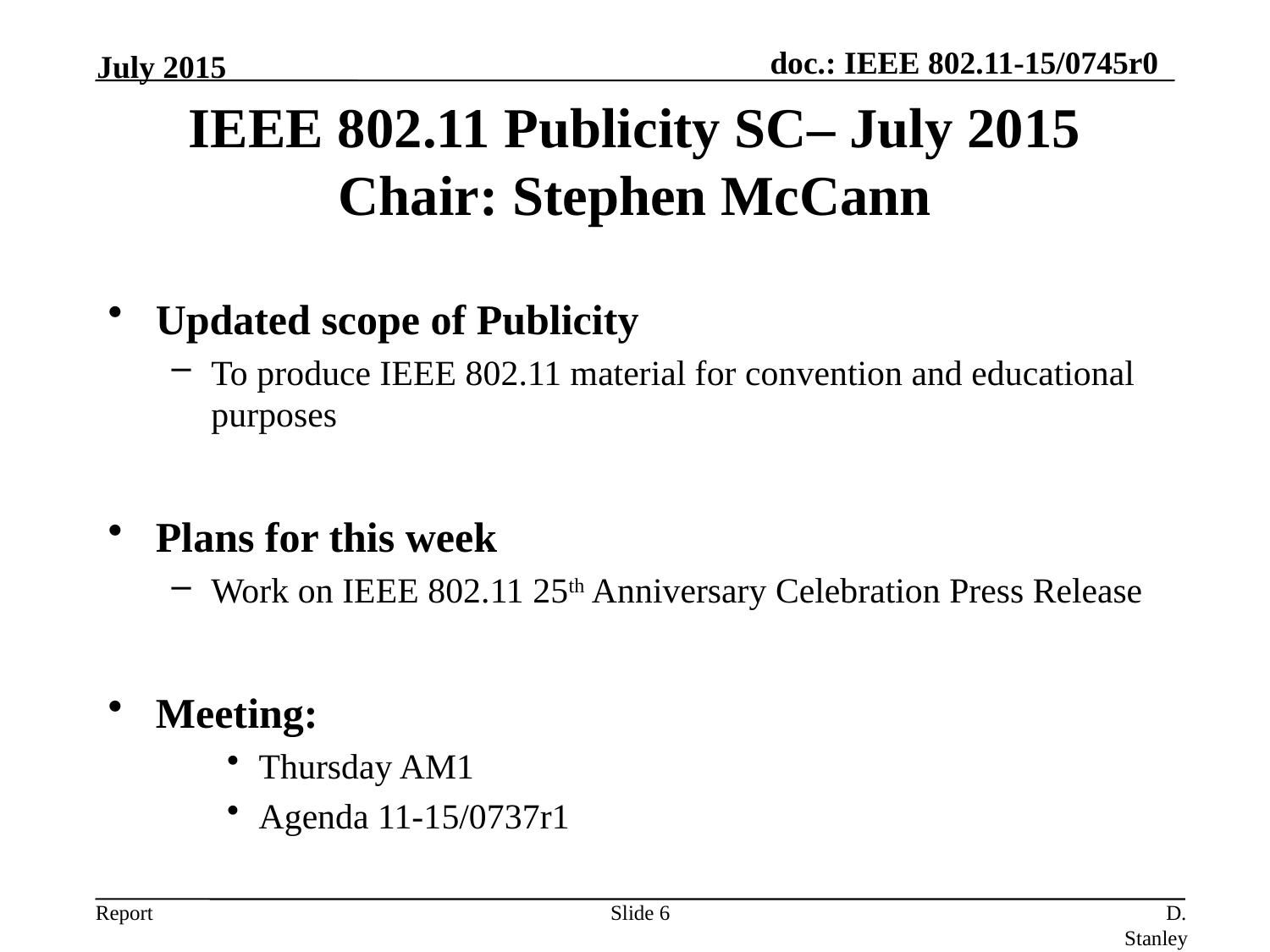

July 2015
IEEE 802.11 Publicity SC– July 2015
Chair: Stephen McCann
Updated scope of Publicity
To produce IEEE 802.11 material for convention and educational purposes

Plans for this week
Work on IEEE 802.11 25th Anniversary Celebration Press Release

Meeting:
Thursday AM1
Agenda 11-15/0737r1
Slide 6
D. Stanley, HP-Aruba Networks